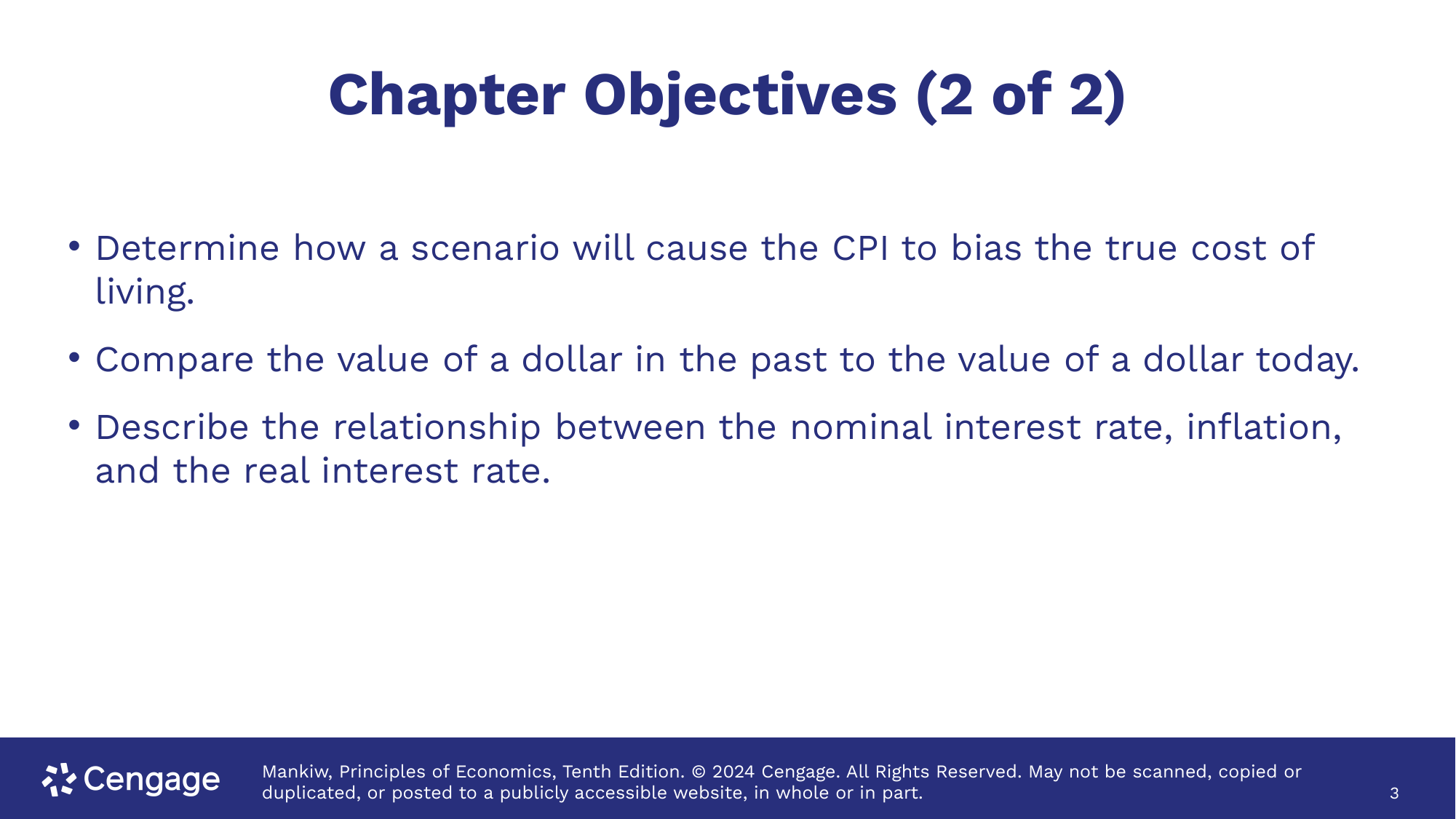

# Chapter Objectives (2 of 2)
Determine how a scenario will cause the CPI to bias the true cost of living.
Compare the value of a dollar in the past to the value of a dollar today.
Describe the relationship between the nominal interest rate, inflation, and the real interest rate.